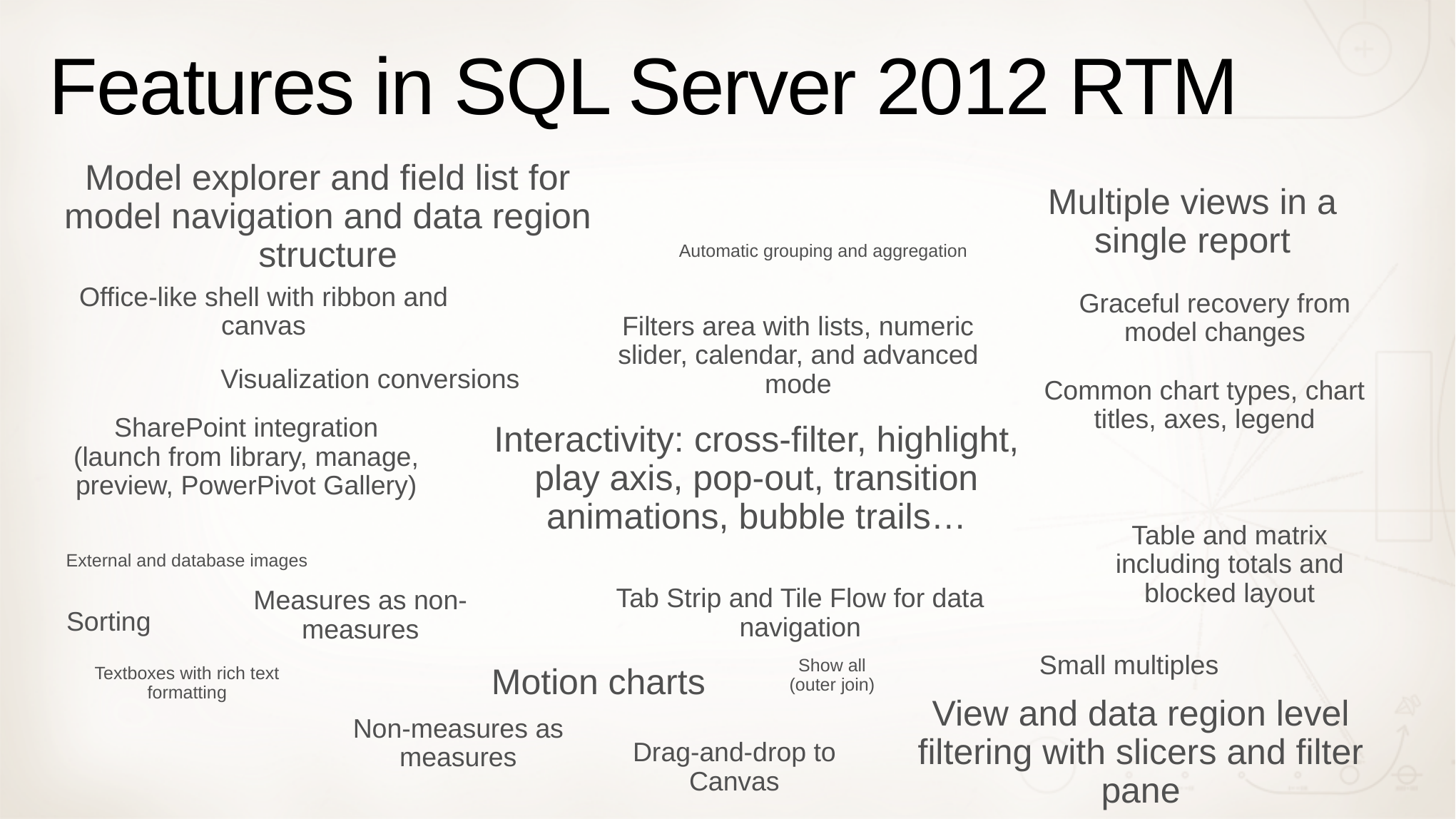

# Features in SQL Server 2012 RTM
Model explorer and field list for model navigation and data region structure
Multiple views in a single report
Automatic grouping and aggregation
Office-like shell with ribbon and canvas
Graceful recovery from model changes
Filters area with lists, numeric slider, calendar, and advanced mode
Visualization conversions
Common chart types, chart titles, axes, legend
SharePoint integration (launch from library, manage, preview, PowerPivot Gallery)
Interactivity: cross-filter, highlight, play axis, pop-out, transition animations, bubble trails…
Table and matrix
including totals and blocked layout
External and database images
Tab Strip and Tile Flow for data navigation
Measures as non-measures
Sorting
Small multiples
Show all (outer join)
Motion charts
Textboxes with rich text formatting
View and data region level filtering with slicers and filter pane
Non-measures as measures
Drag-and-drop to Canvas